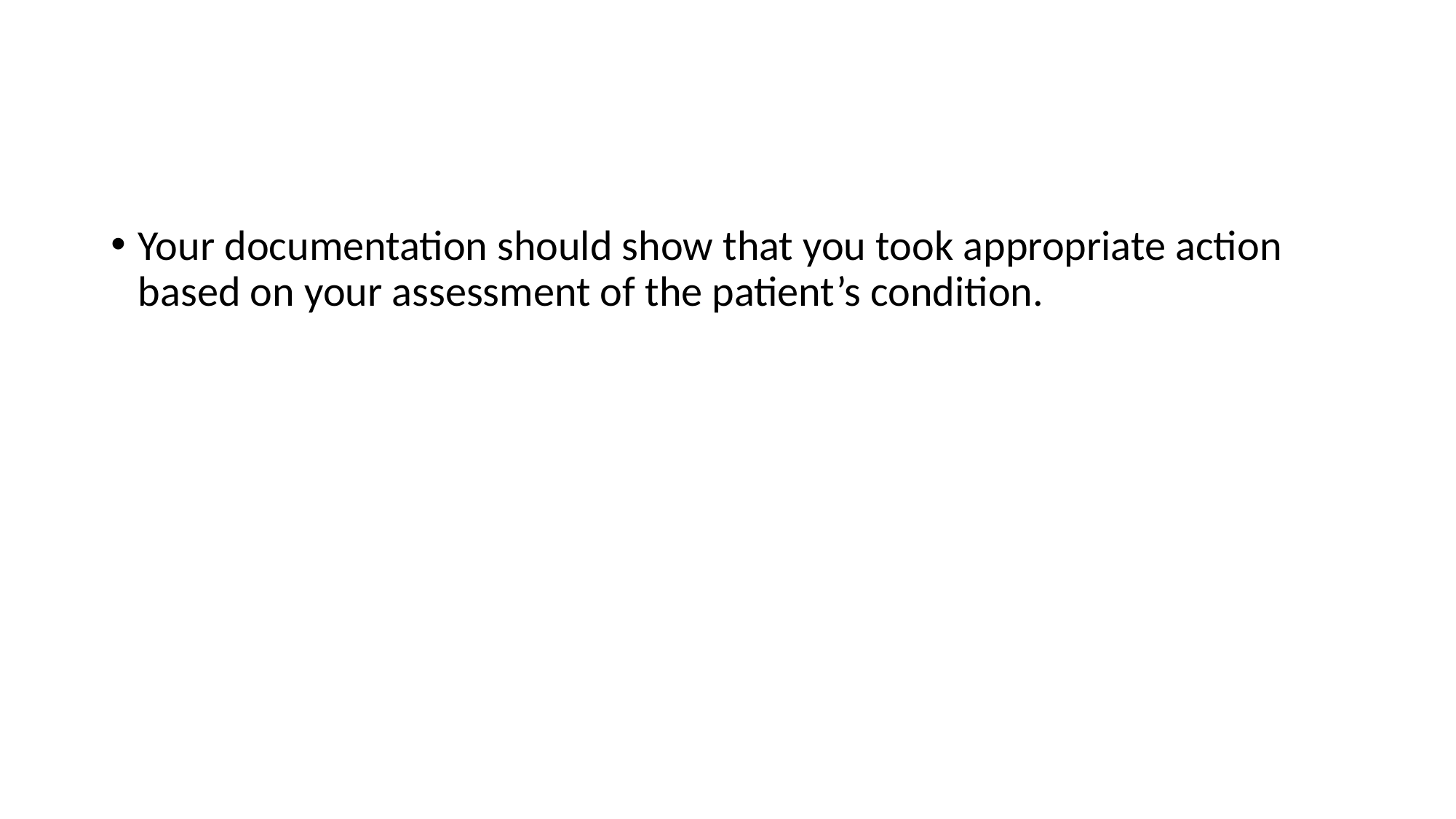

#
Your documentation should show that you took appropriate action based on your assessment of the patient’s condition.